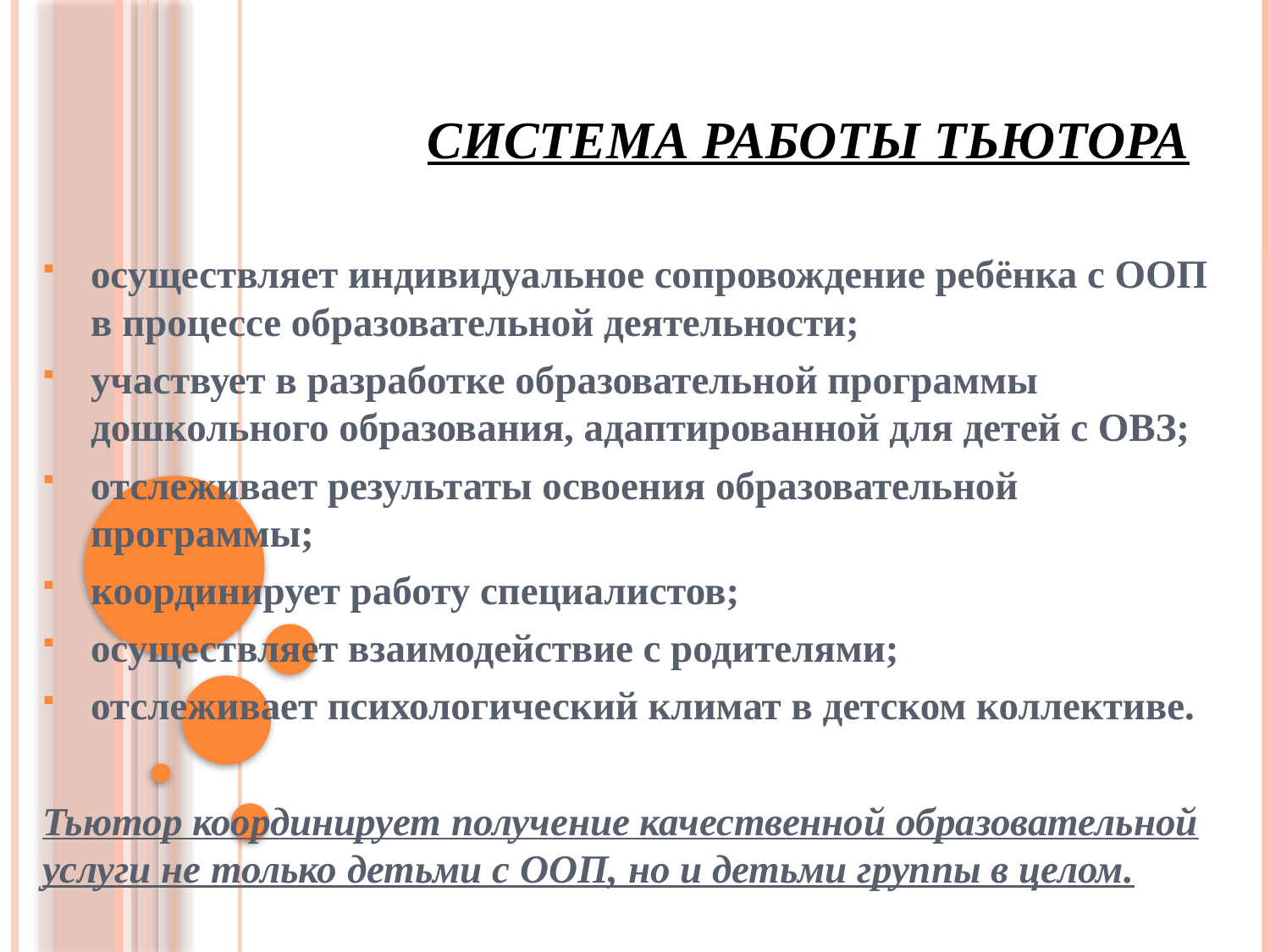

# Система работы тьютора
осуществляет индивидуальное сопровождение ребёнка с ООП в процессе образовательной деятельности;
участвует в разработке образовательной программы дошкольного образования, адаптированной для детей с ОВЗ;
отслеживает результаты освоения образовательной программы;
координирует работу специалистов;
осуществляет взаимодействие с родителями;
отслеживает психологический климат в детском коллективе.

Тьютор координирует получение качественной образовательной услуги не только детьми с ООП, но и детьми группы в целом.